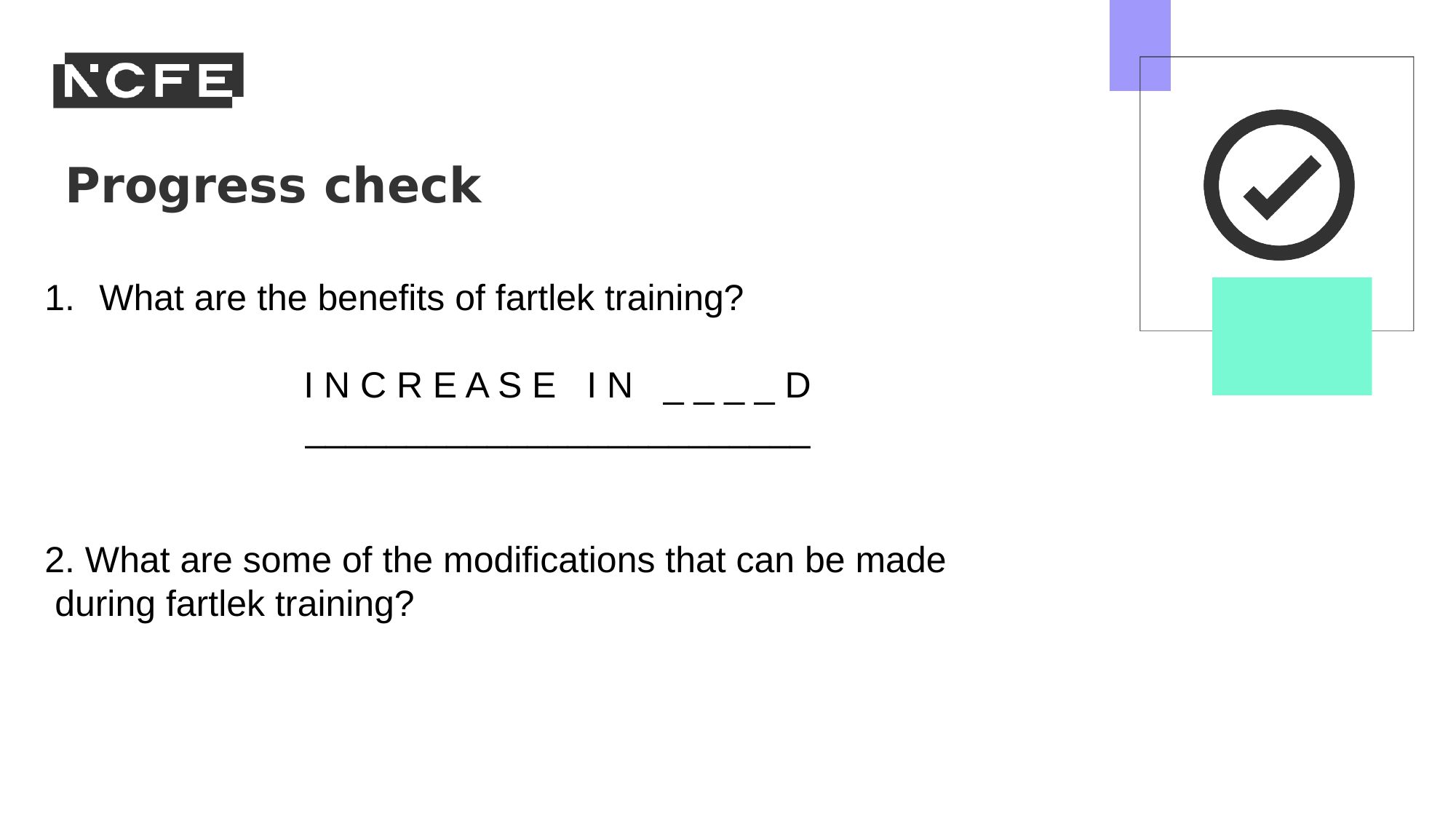

What are the benefits of fartlek training?

I N C R E A S E   I N   _ _ _ _ D
_________________________

2. What are some of the modifications that can be made
 during fartlek training?